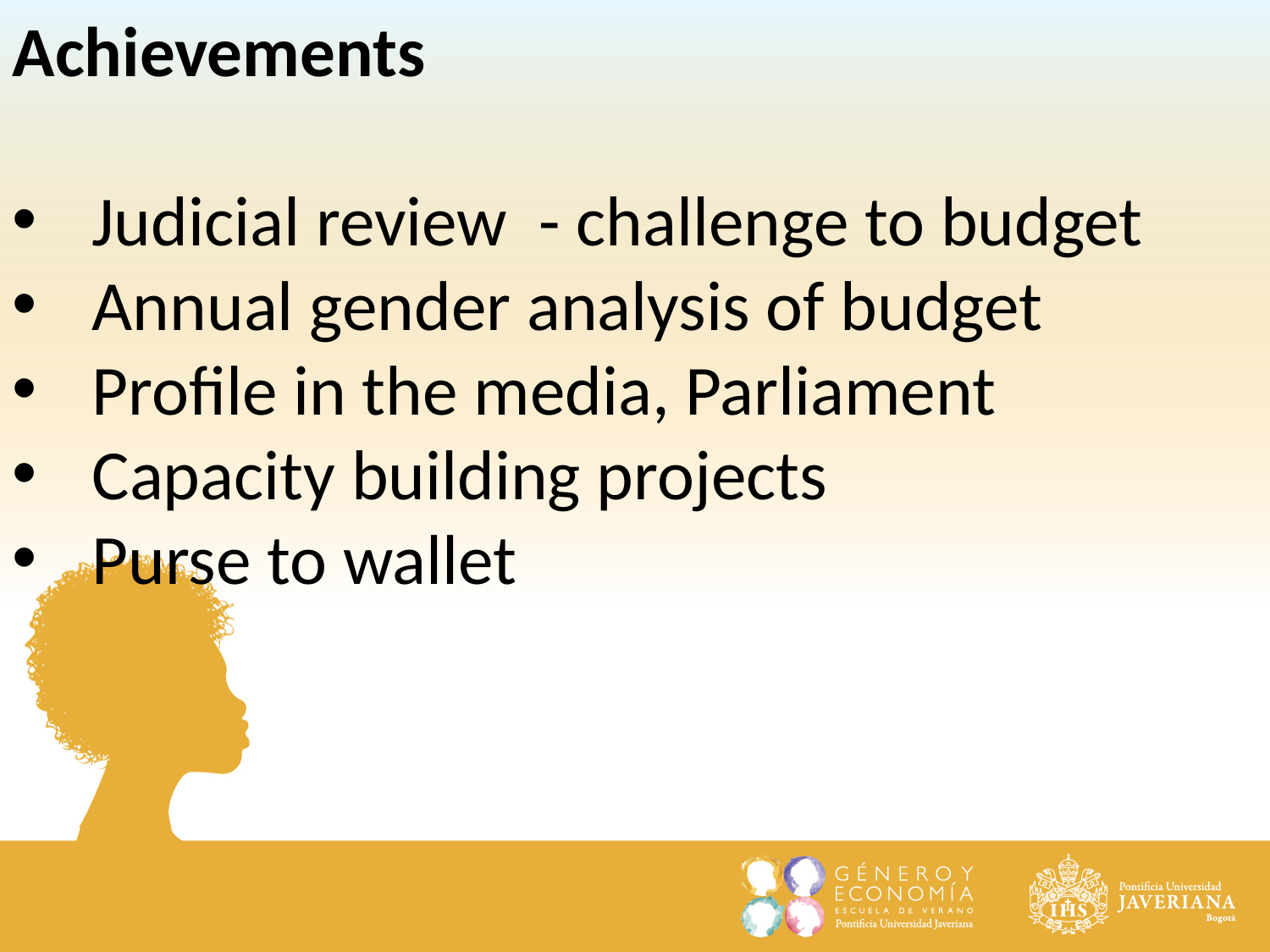

Achievements

Judicial review  - challenge to budget
Annual gender analysis of budget
Profile in the media, Parliament
Capacity building projects
Purse to wallet